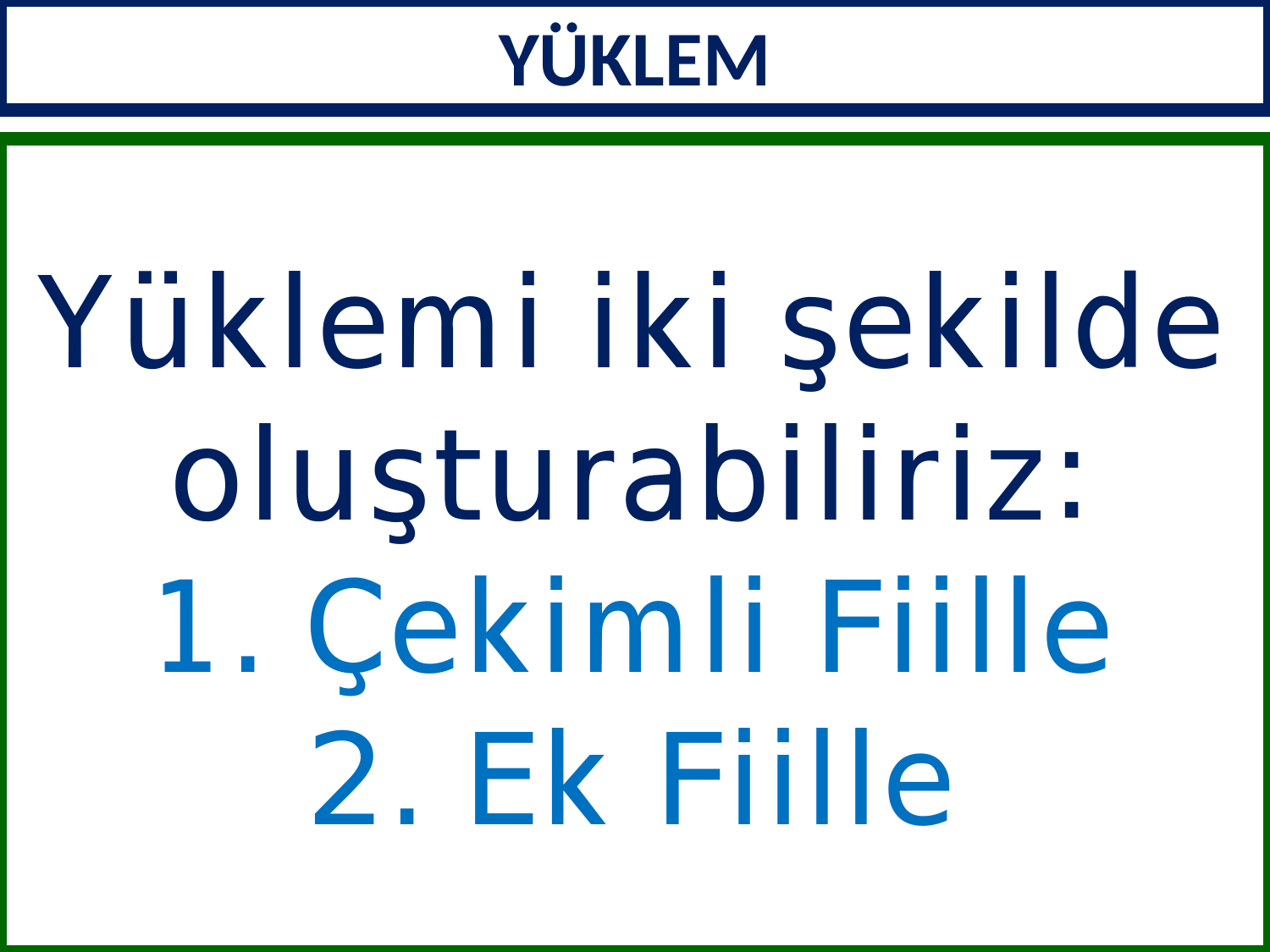

YÜKLEM
Yüklemi iki şekilde oluşturabiliriz:
1. Çekimli Fiille
2. Ek Fiille